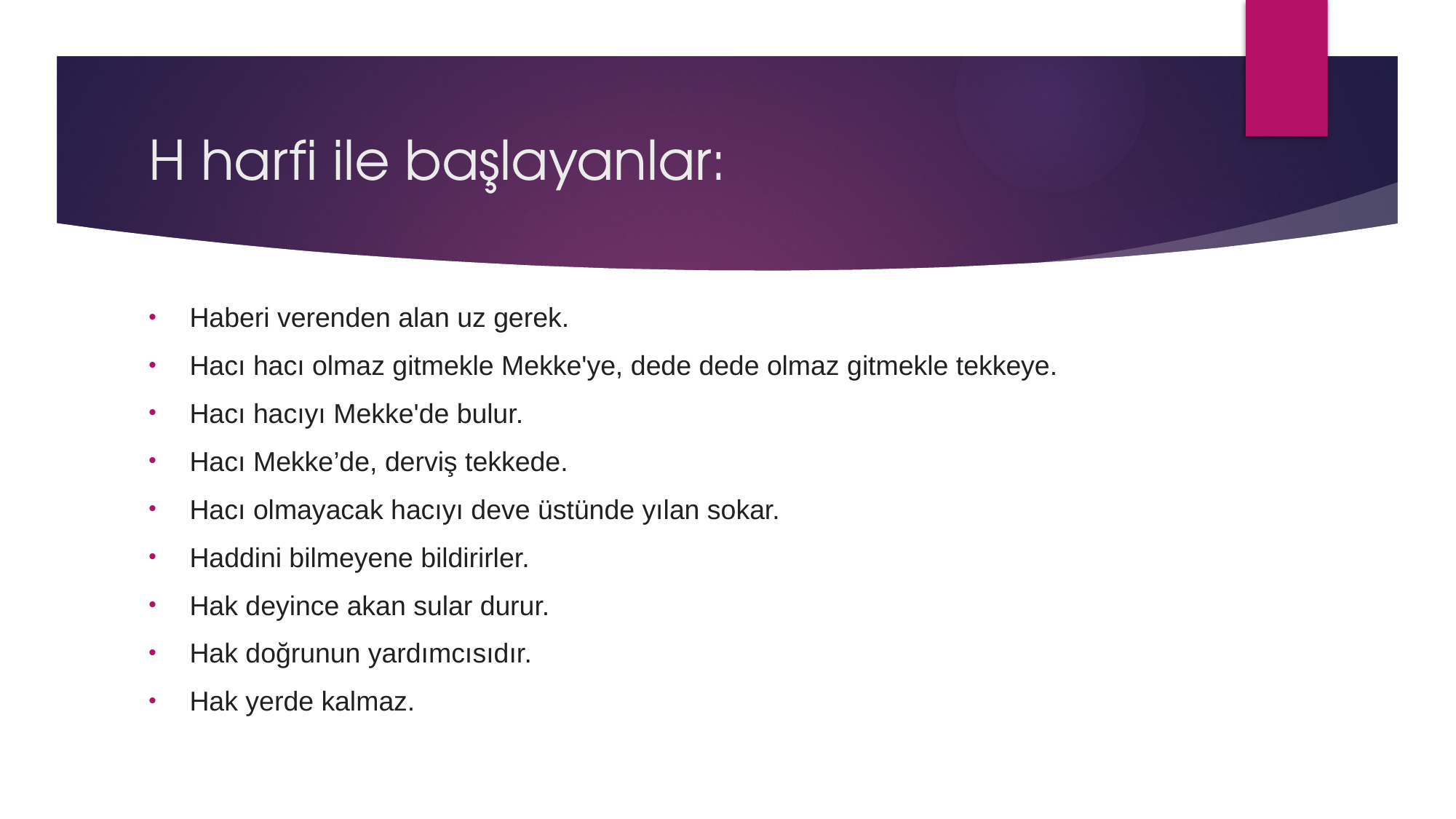

# H harfi ile başlayanlar:
Haberi verenden alan uz gerek.
Hacı hacı olmaz gitmekle Mekke'ye, dede dede olmaz gitmekle tekkeye.
Hacı hacıyı Mekke'de bulur.
Hacı Mekke’de, derviş tekkede.
Hacı olmayacak hacıyı deve üstünde yılan sokar.
Haddini bilmeyene bildirirler.
Hak deyince akan sular durur.
Hak doğrunun yardımcısıdır.
Hak yerde kalmaz.